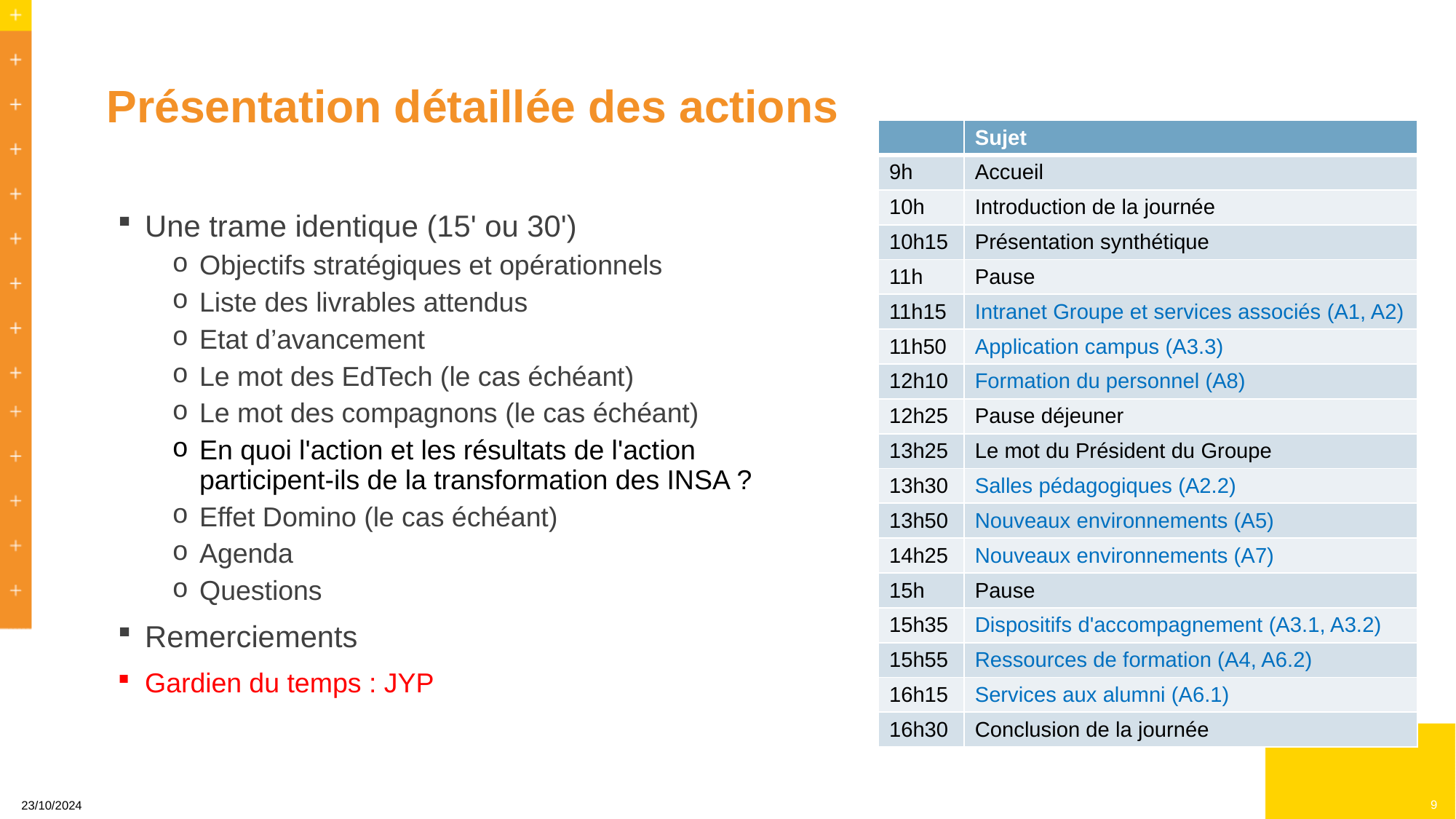

# Présentation détaillée des actions
|  | Sujet |
| --- | --- |
| 9h | Accueil |
| 10h | Introduction de la journée |
| 10h15 | Présentation synthétique |
| 11h | Pause |
| 11h15 | Intranet Groupe et services associés (A1, A2) |
| 11h50 | Application campus (A3.3) |
| 12h10 | Formation du personnel (A8) |
| 12h25 | Pause déjeuner |
| 13h25 | Le mot du Président du Groupe |
| 13h30 | Salles pédagogiques (A2.2) |
| 13h50 | Nouveaux environnements (A5) |
| 14h25 | Nouveaux environnements (A7) |
| 15h | Pause |
| 15h35 | Dispositifs d'accompagnement (A3.1, A3.2) |
| 15h55 | Ressources de formation (A4, A6.2) |
| 16h15 | Services aux alumni (A6.1) |
| 16h30 | Conclusion de la journée |
Une trame identique (15' ou 30')
Objectifs stratégiques et opérationnels
Liste des livrables attendus
Etat d’avancement
Le mot des EdTech (le cas échéant)
Le mot des compagnons (le cas échéant)
En quoi l'action et les résultats de l'action participent-ils de la transformation des INSA ?
Effet Domino (le cas échéant)
Agenda
Questions
Remerciements
Gardien du temps : JYP

9
23/10/2024